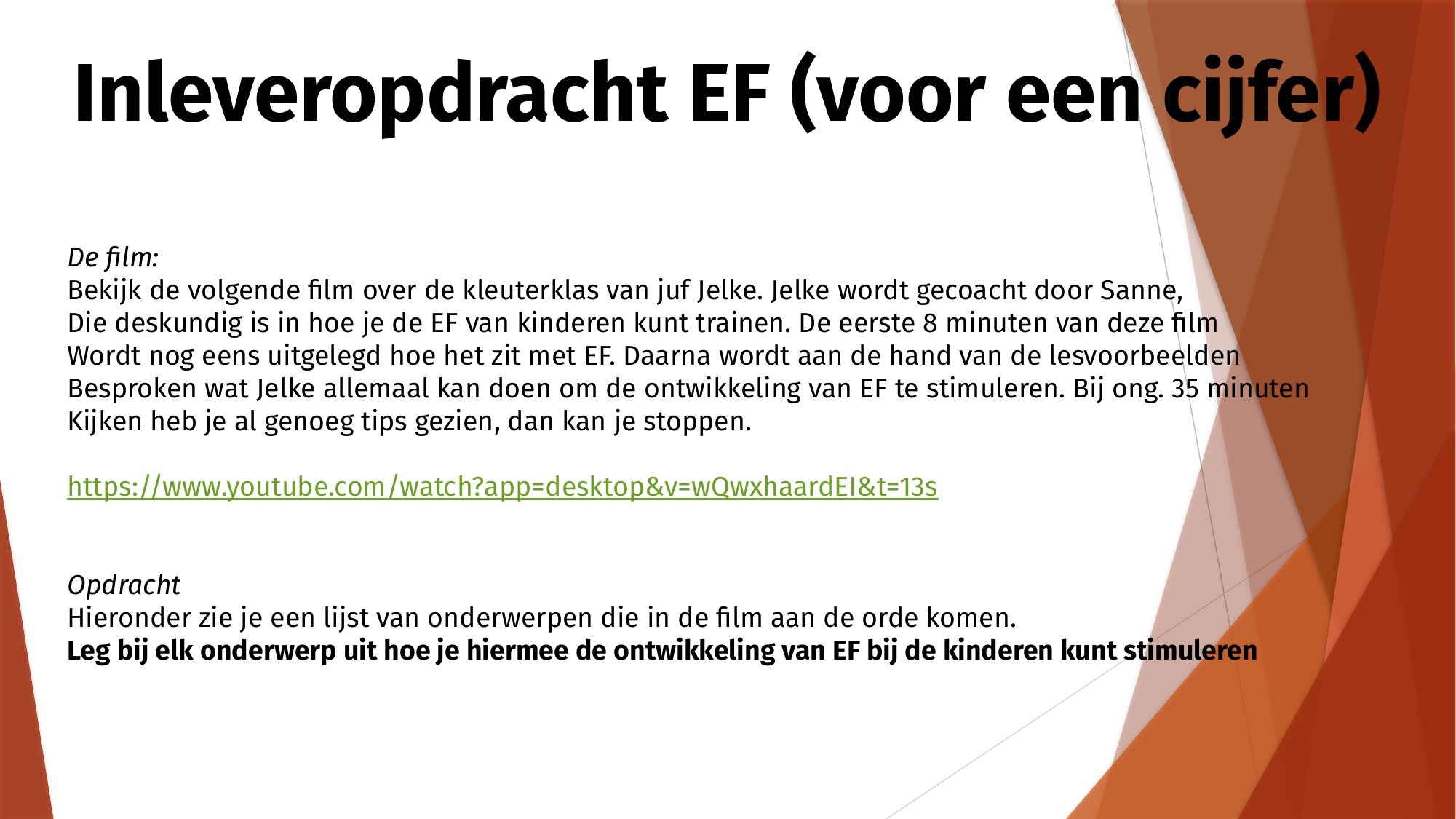

Inleveropdracht EF (voor een cijfer)
De film:
Bekijk de volgende film over de kleuterklas van juf Jelke. Jelke wordt gecoacht door Sanne,
Die deskundig is in hoe je de EF van kinderen kunt trainen. De eerste 8 minuten van deze film
Wordt nog eens uitgelegd hoe het zit met EF. Daarna wordt aan de hand van de lesvoorbeelden
Besproken wat Jelke allemaal kan doen om de ontwikkeling van EF te stimuleren. Bij ong. 35 minuten
Kijken heb je al genoeg tips gezien, dan kan je stoppen.

https://www.youtube.com/watch?app=desktop&v=wQwxhaardEI&t=13s

Opdracht
Hieronder zie je een lijst van onderwerpen die in de film aan de orde komen.
Leg bij elk onderwerp uit hoe je hiermee de ontwikkeling van EF bij de kinderen kunt stimuleren